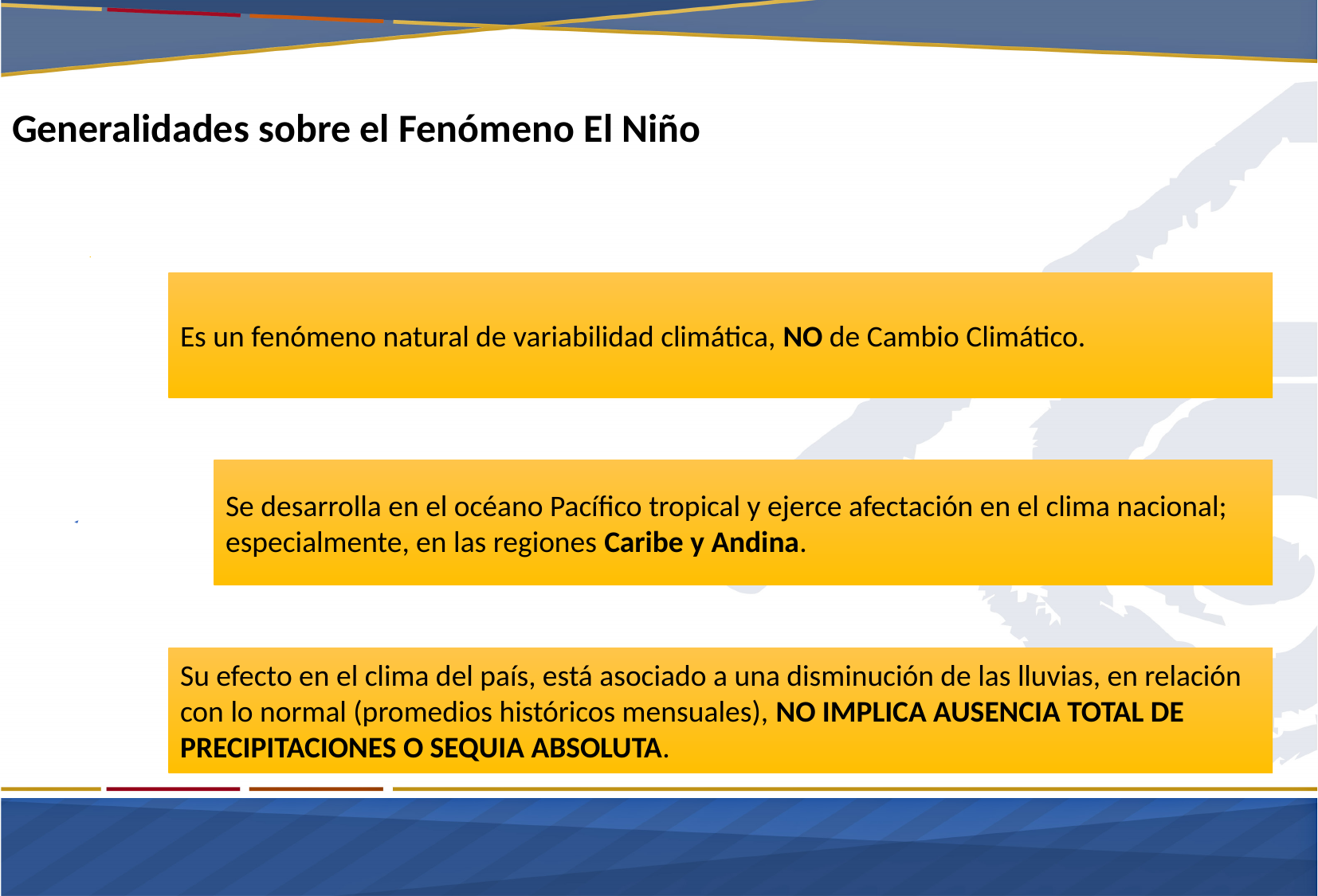

# Generalidades sobre el Fenómeno El Niño
Es un fenómeno natural de variabilidad climática, NO de Cambio Climático.
Se desarrolla en el océano Pacífico tropical y ejerce afectación en el clima nacional; especialmente, en las regiones Caribe y Andina.
Su efecto en el clima del país, está asociado a una disminución de las lluvias, en relación con lo normal (promedios históricos mensuales), NO IMPLICA AUSENCIA TOTAL DE PRECIPITACIONES O SEQUIA ABSOLUTA.